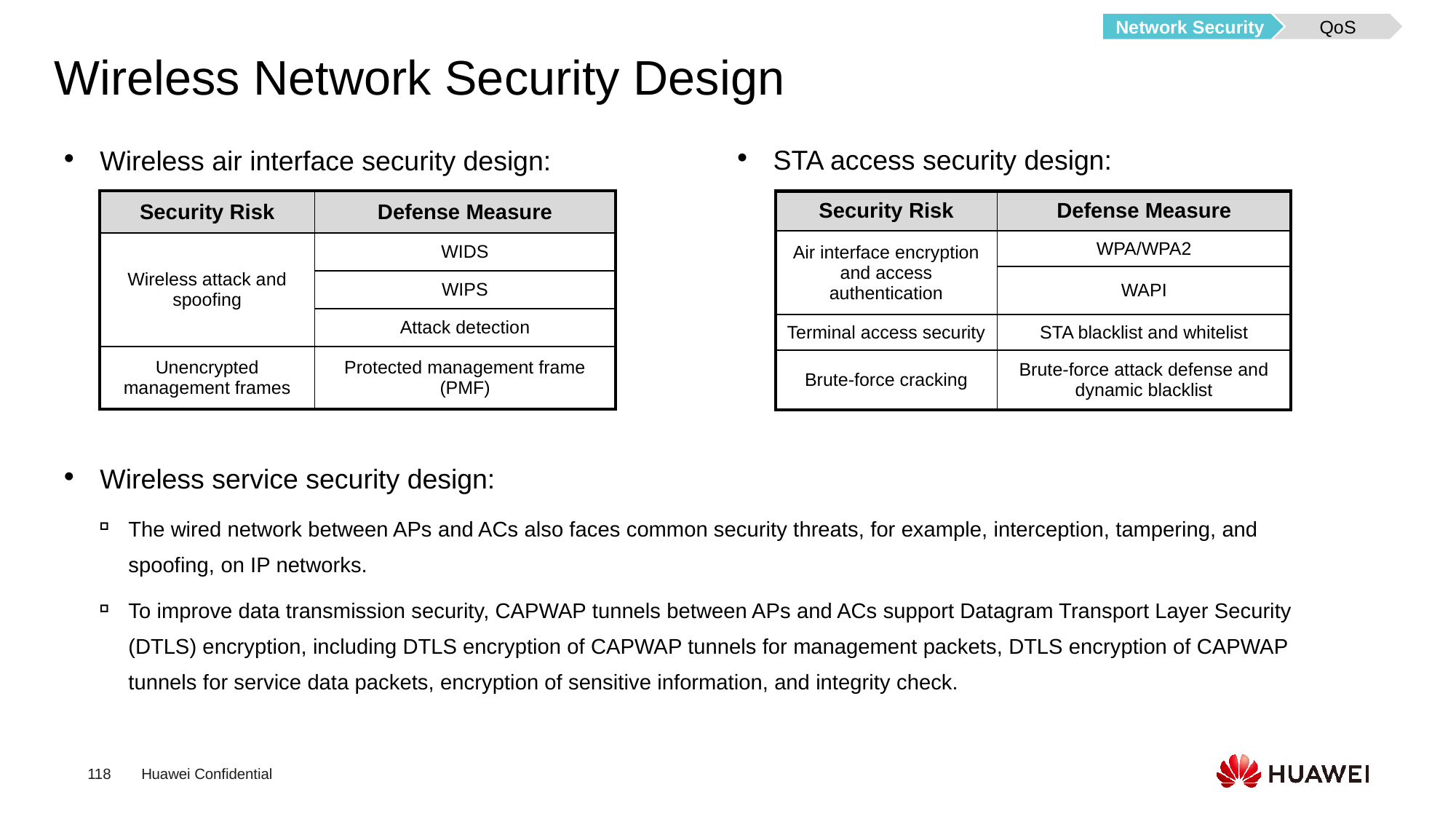

Network Security
QoS
# Wireless Network Security Design
STA access security design:
Wireless air interface security design:
| Security Risk | Defense Measure |
| --- | --- |
| Wireless attack and spoofing | WIDS |
|  | WIPS |
|  | Attack detection |
| Unencrypted management frames | Protected management frame (PMF) |
| Security Risk | Defense Measure |
| --- | --- |
| Air interface encryption and access authentication | WPA/WPA2 |
|  | WAPI |
| Terminal access security | STA blacklist and whitelist |
| Brute-force cracking | Brute-force attack defense and dynamic blacklist |
Wireless service security design:
The wired network between APs and ACs also faces common security threats, for example, interception, tampering, and spoofing, on IP networks.
To improve data transmission security, CAPWAP tunnels between APs and ACs support Datagram Transport Layer Security (DTLS) encryption, including DTLS encryption of CAPWAP tunnels for management packets, DTLS encryption of CAPWAP tunnels for service data packets, encryption of sensitive information, and integrity check.